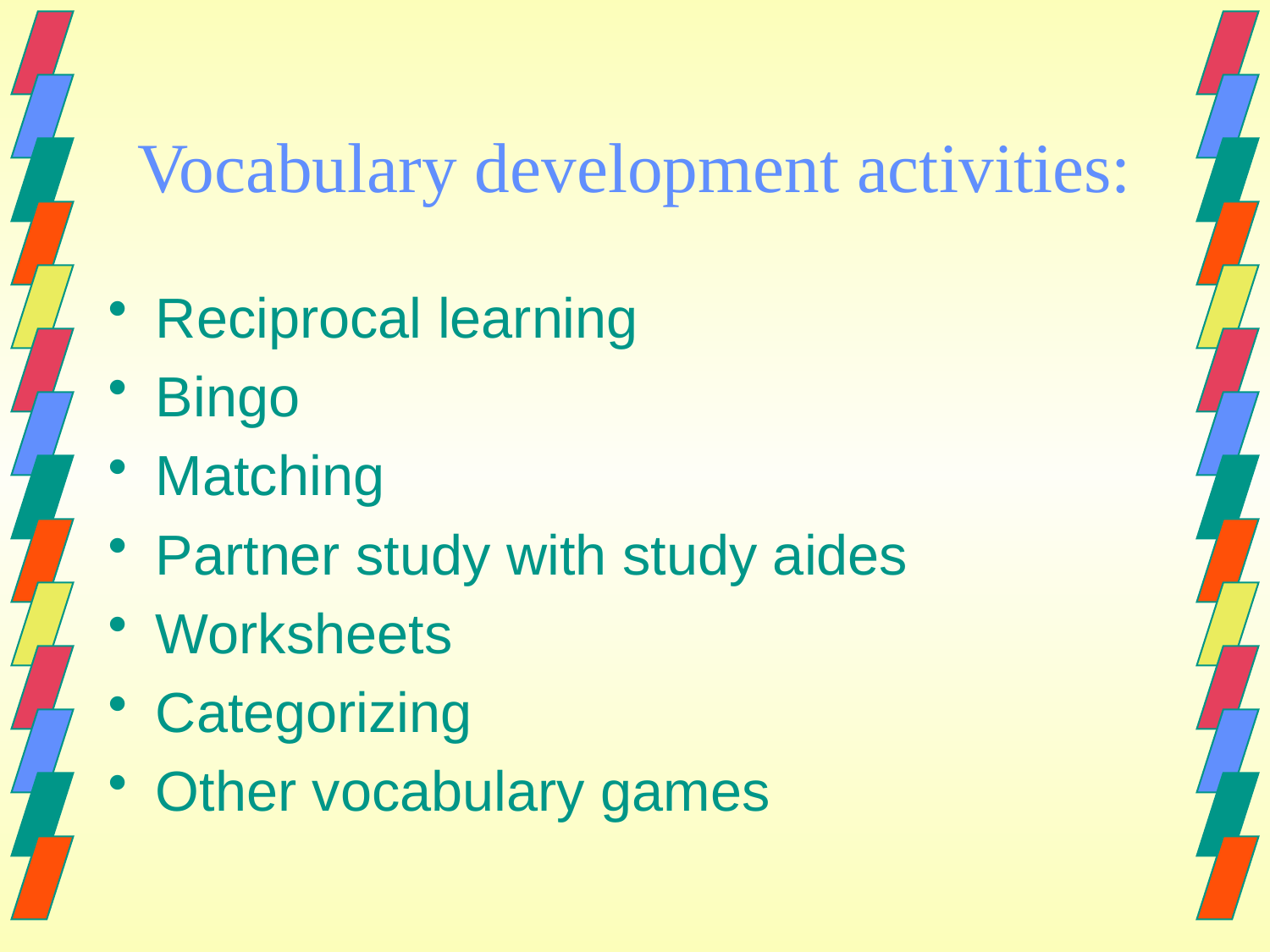

# Vocabulary development activities:
Reciprocal learning
Bingo
Matching
Partner study with study aides
Worksheets
Categorizing
Other vocabulary games